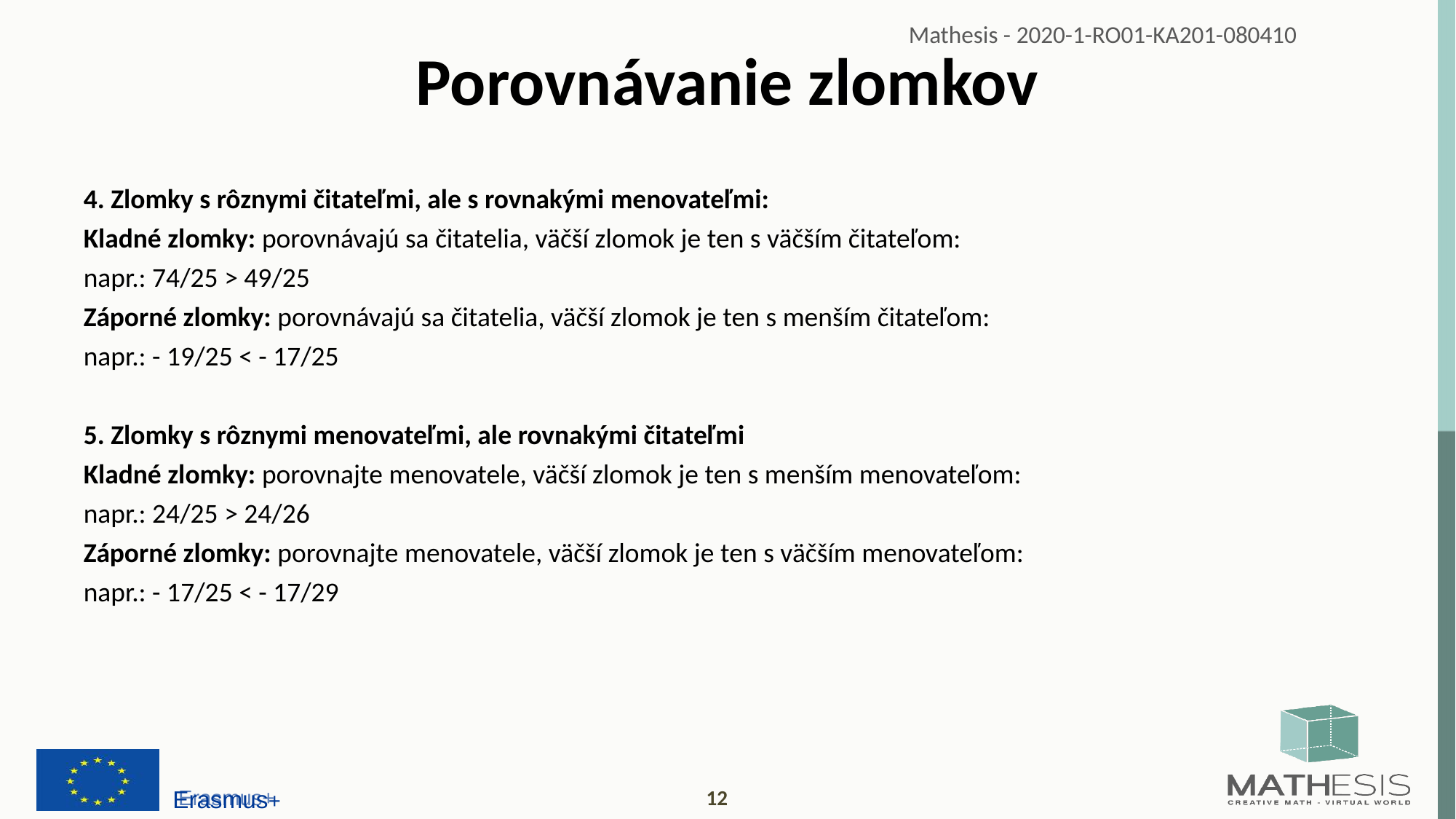

# Porovnávanie zlomkov
4. Zlomky s rôznymi čitateľmi, ale s rovnakými menovateľmi:
Kladné zlomky: porovnávajú sa čitatelia, väčší zlomok je ten s väčším čitateľom:
napr.: 74/25 > 49/25
Záporné zlomky: porovnávajú sa čitatelia, väčší zlomok je ten s menším čitateľom:
napr.: - 19/25 < - 17/25

5. Zlomky s rôznymi menovateľmi, ale rovnakými čitateľmi
Kladné zlomky: porovnajte menovatele, väčší zlomok je ten s menším menovateľom:
napr.: 24/25 > 24/26
Záporné zlomky: porovnajte menovatele, väčší zlomok je ten s väčším menovateľom:
napr.: - 17/25 < - 17/29